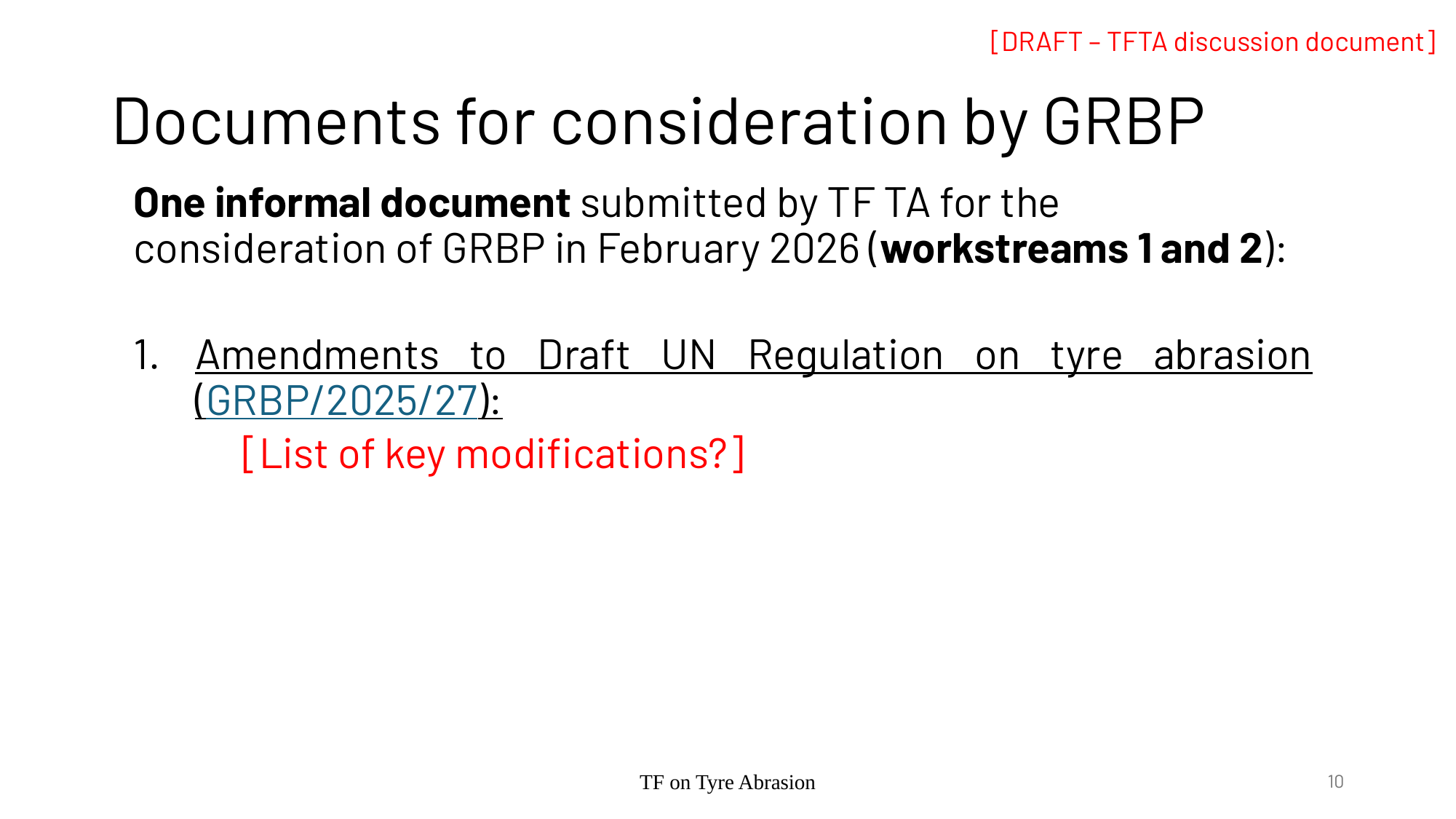

[DRAFT – TFTA discussion document]
# Documents for consideration by GRBP
One informal document submitted by TF TA for the consideration of GRBP in February 2026 (workstreams 1 and 2):

Amendments to Draft UN Regulation on tyre abrasion (GRBP/2025/27):
	[List of key modifications?]

TF on Tyre Abrasion
10